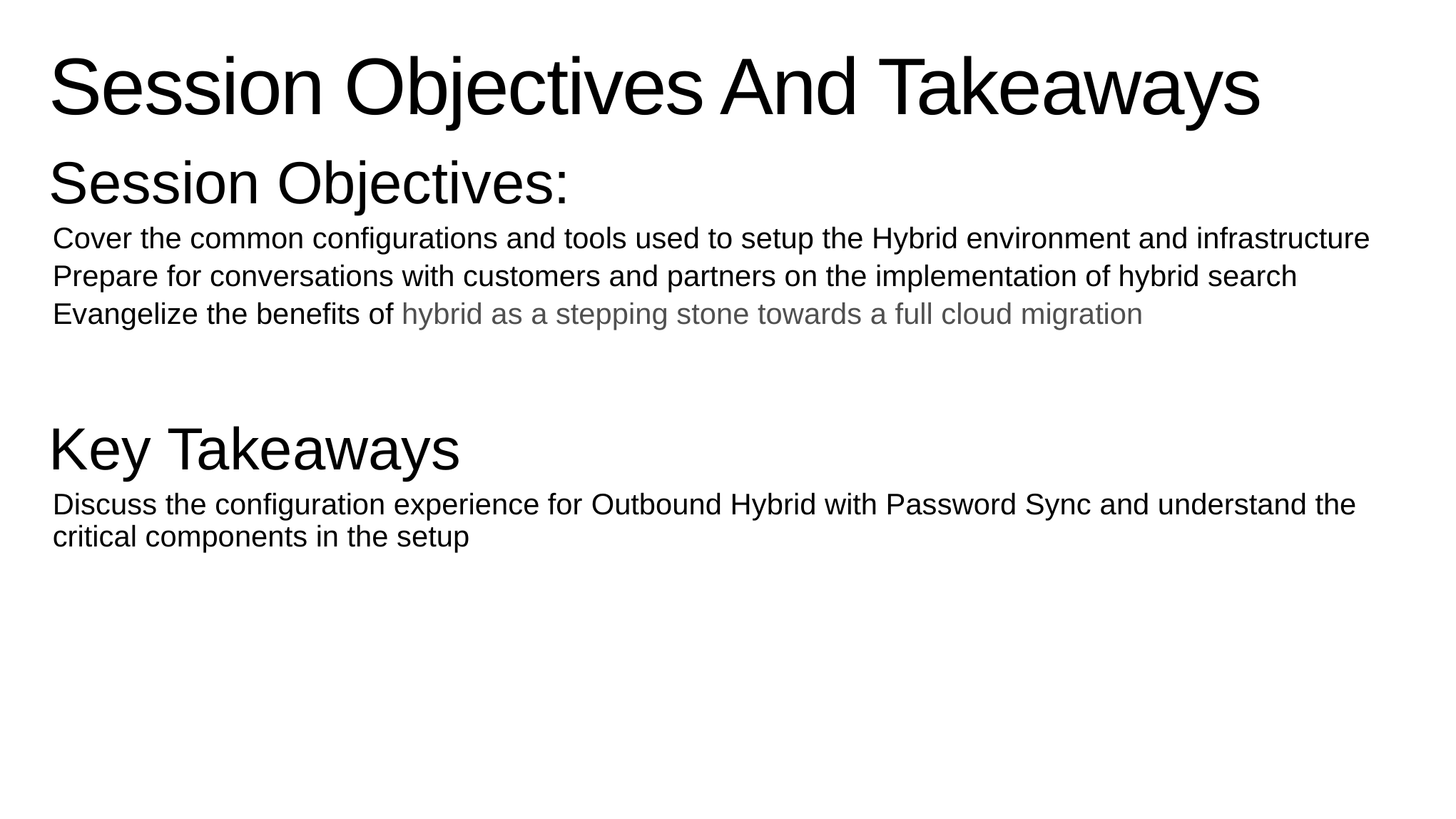

# Session Objectives And Takeaways
Session Objectives:
Cover the common configurations and tools used to setup the Hybrid environment and infrastructure
Prepare for conversations with customers and partners on the implementation of hybrid search
Evangelize the benefits of hybrid as a stepping stone towards a full cloud migration

Key Takeaways
Discuss the configuration experience for Outbound Hybrid with Password Sync and understand the critical components in the setup